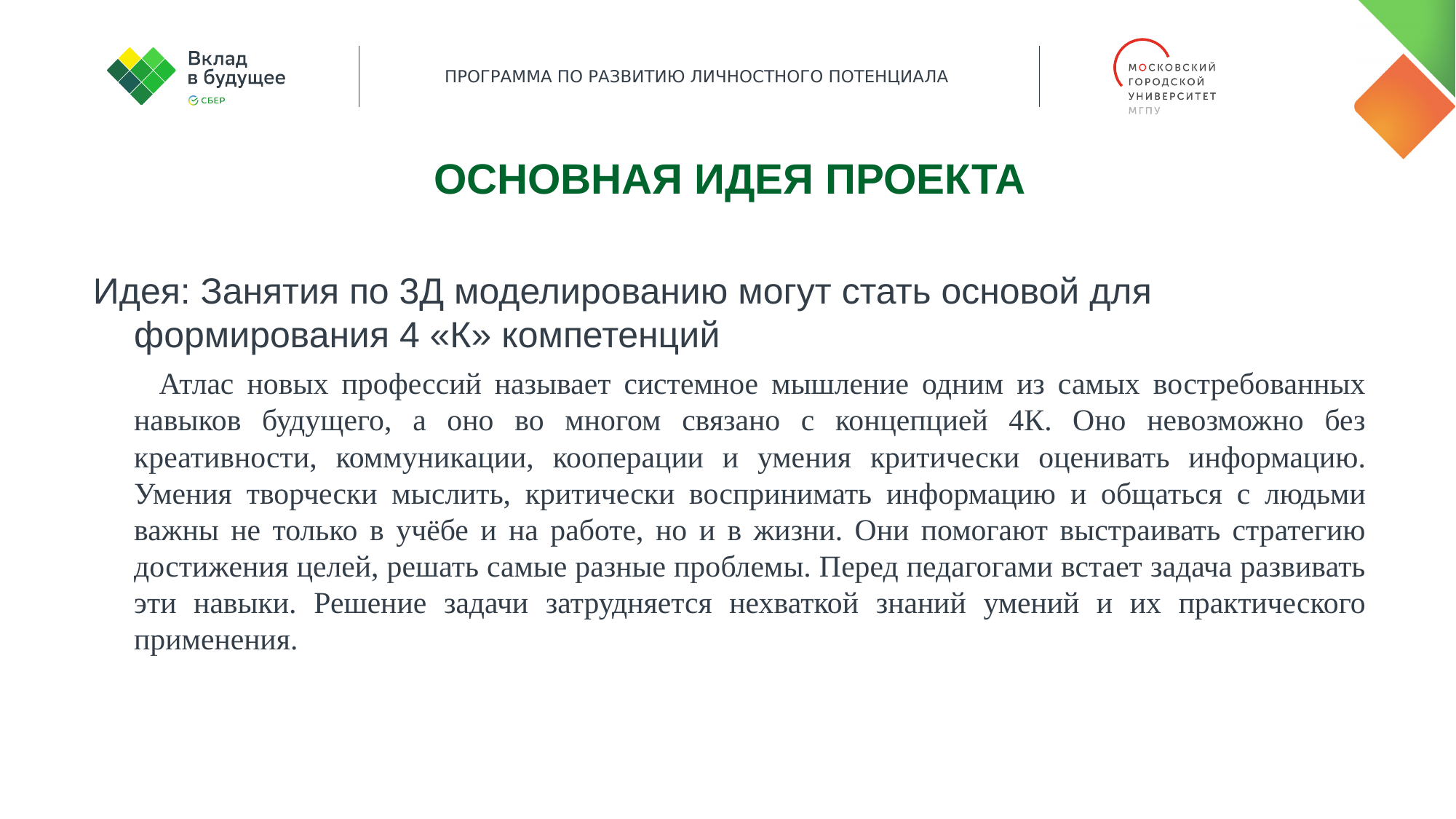

Основная Идея проекта
Идея: Занятия по 3Д моделированию могут стать основой для формирования 4 «К» компетенций
     Атлас новых профессий называет системное мышление одним из самых востребованных навыков будущего, а оно во многом связано с концепцией 4К. Оно невозможно без креативности, коммуникации, кооперации и умения критически оценивать информацию. Умения творчески мыслить, критически воспринимать информацию и общаться с людьми важны не только в учёбе и на работе, но и в жизни. Они помогают выстраивать стратегию достижения целей, решать самые разные проблемы. Перед педагогами встает задача развивать эти навыки. Решение задачи затрудняется нехваткой знаний умений и их практического применения.